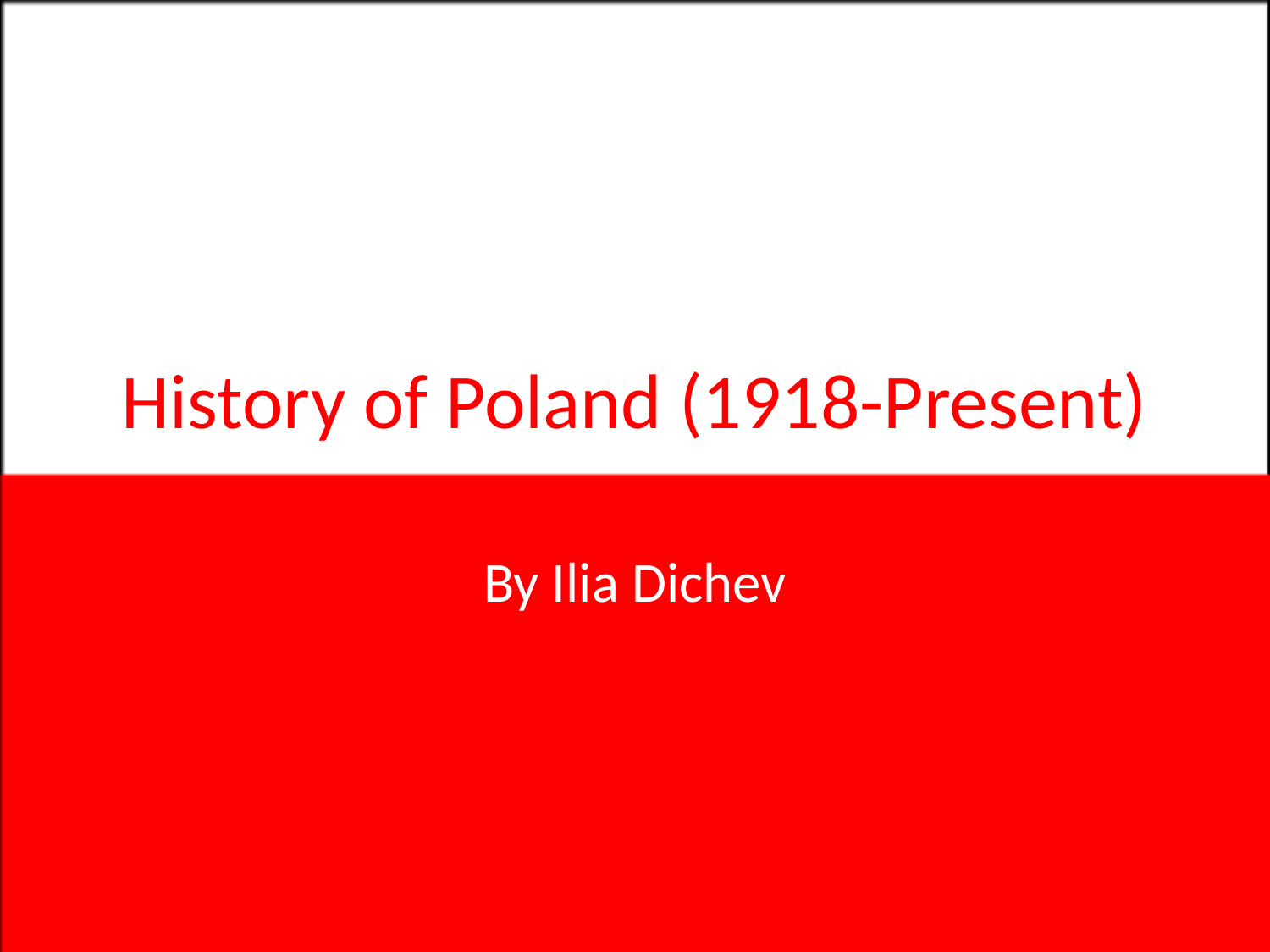

# History of Poland (1918-Present)
By Ilia Dichev